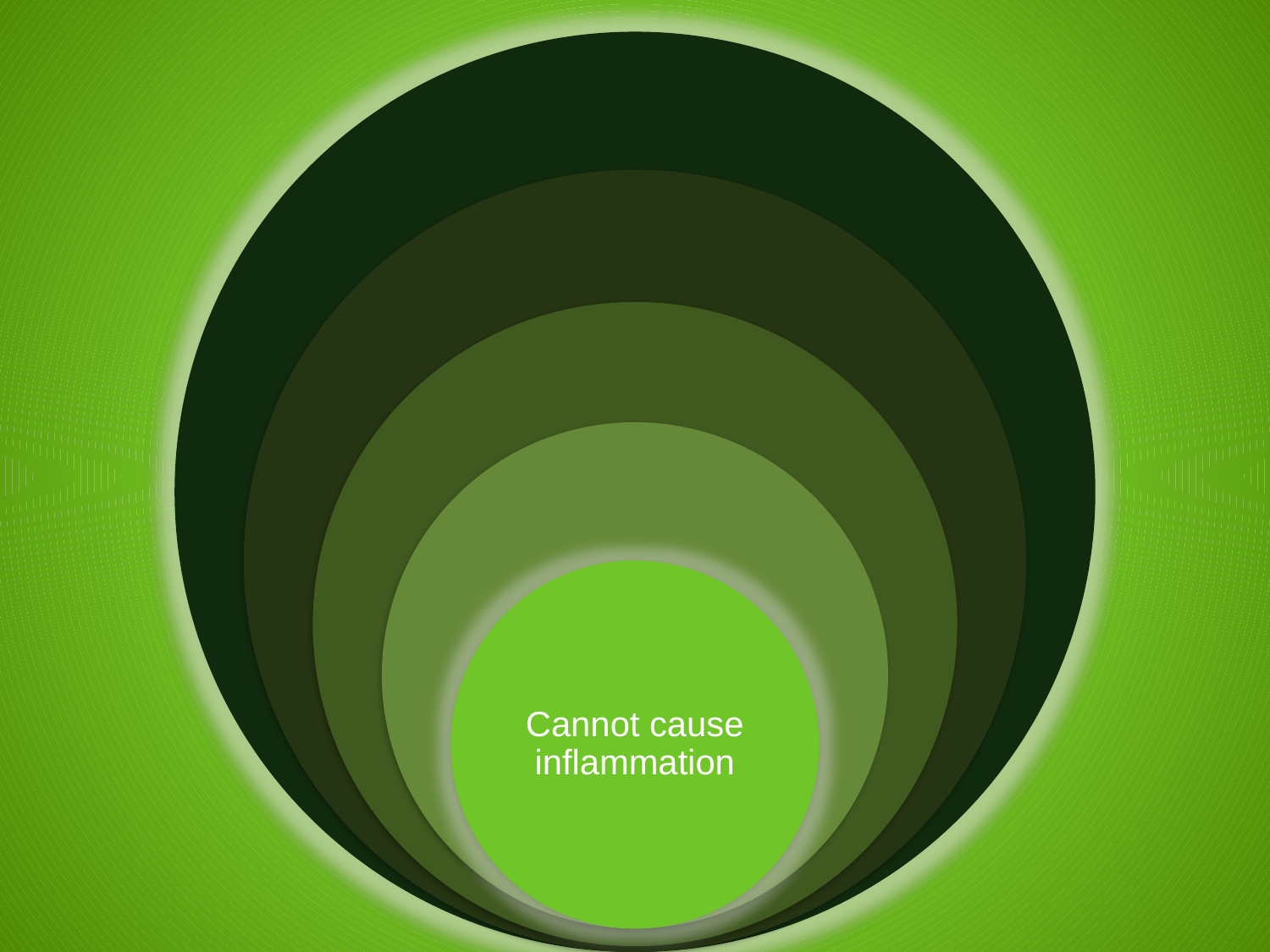

Biomaterials must be biocompatible

The body must not fight or attack the material

Cannot be toxic

Cannot cause an allergic reaction

Cannot cause inflammation

Biomaterials